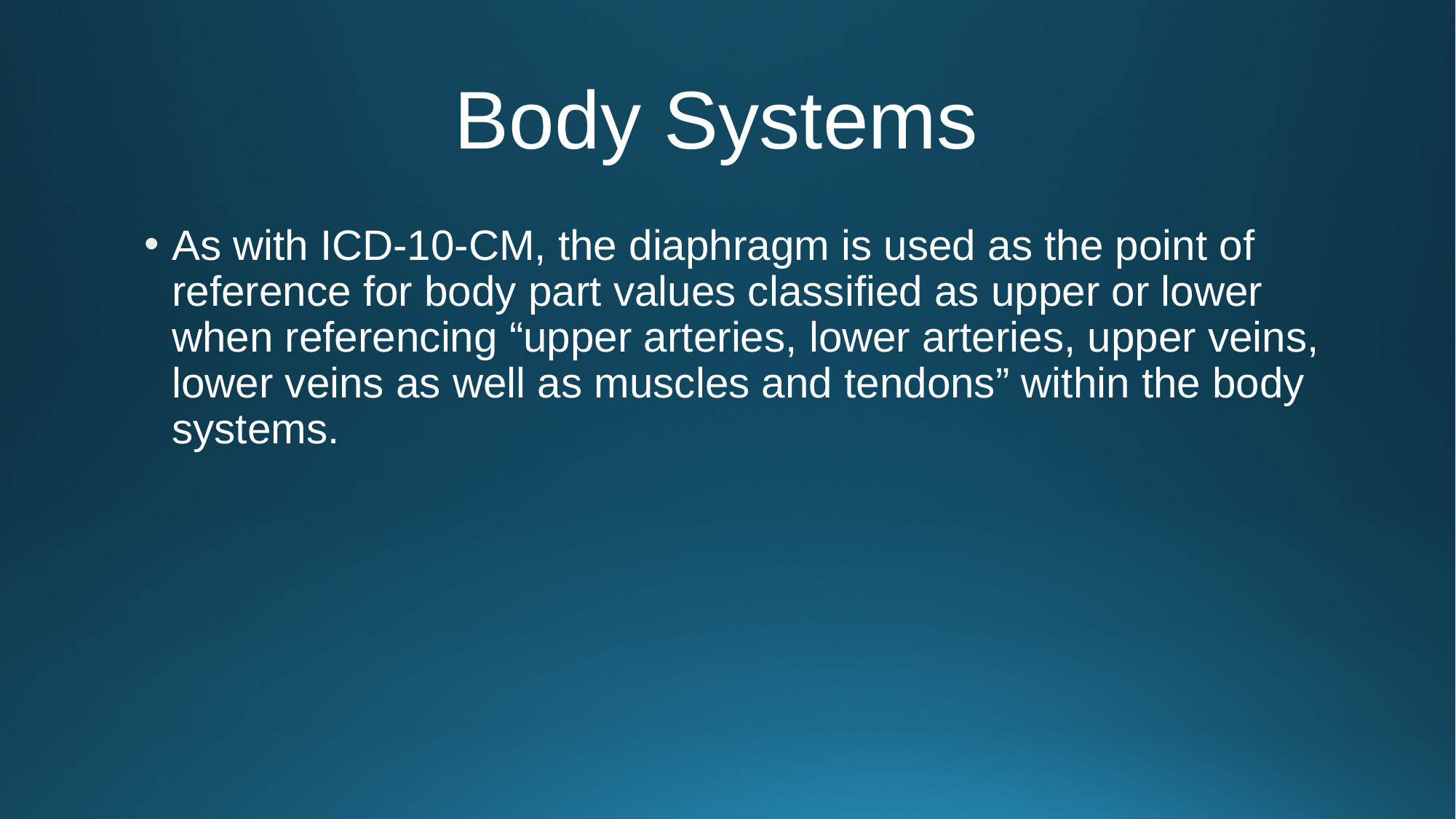

# Body Systems
As with ICD-10-CM, the diaphragm is used as the point of reference for body part values classified as upper or lower when referencing “upper arteries, lower arteries, upper veins, lower veins as well as muscles and tendons” within the body systems.